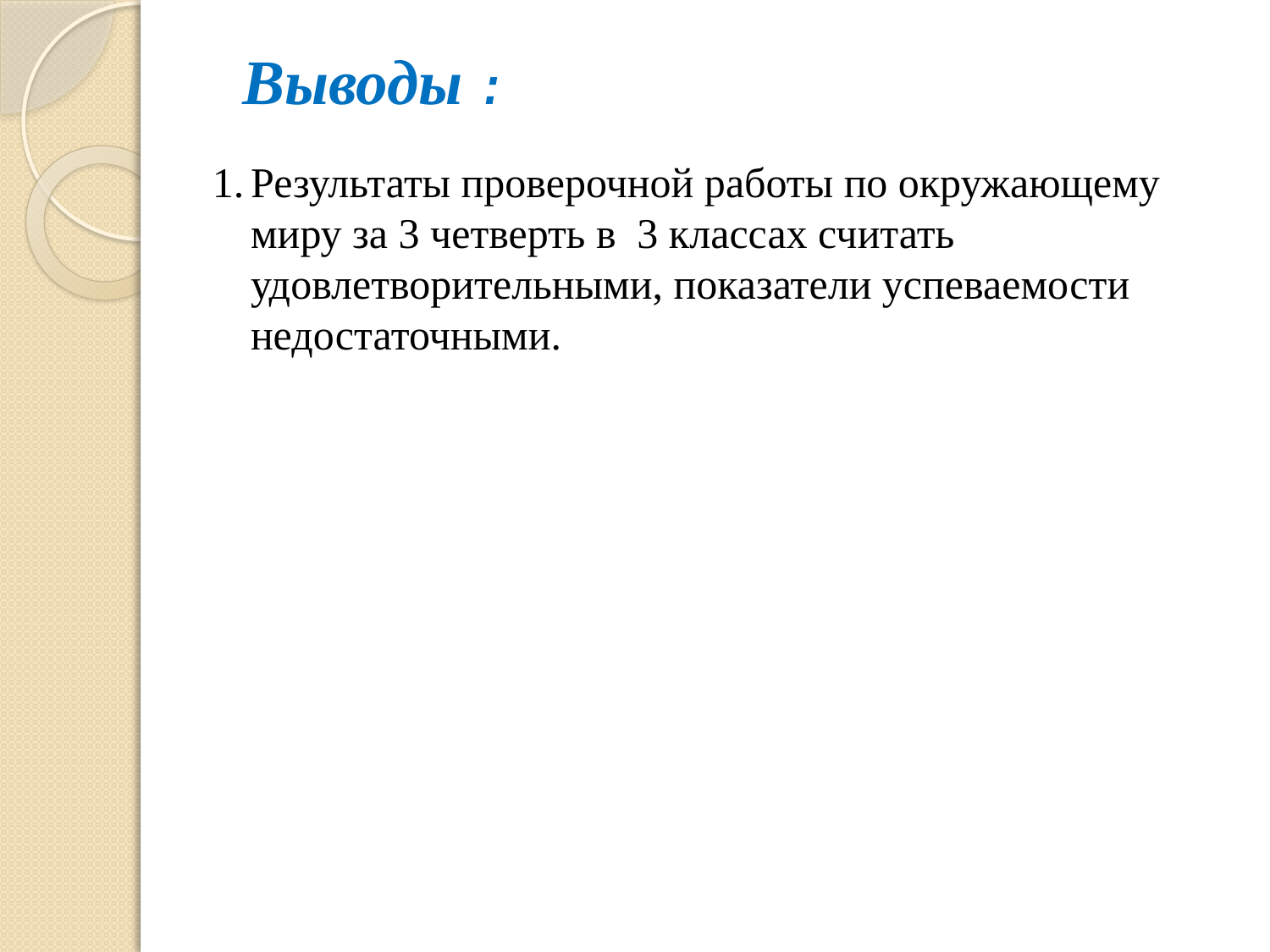

# Выводы :
1.

Результаты проверочной работы по окружающему миру за 3 четверть в  3 классах считать удовлетворительными, показатели успеваемости недостаточными.